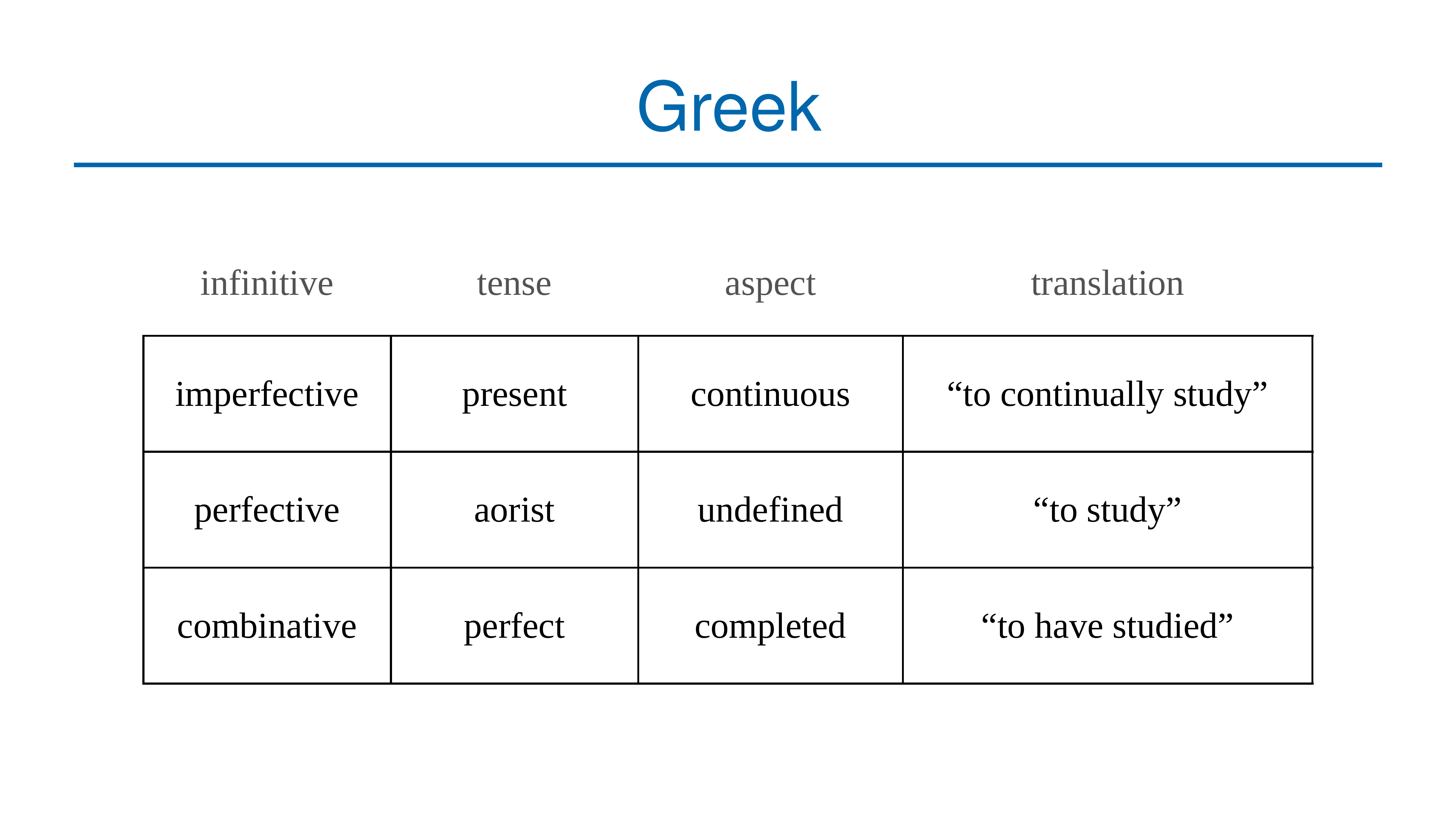

# Greek
| infinitive | tense | aspect | translation |
| --- | --- | --- | --- |
| imperfective | present | continuous | “to continually study” |
| perfective | aorist | undefined | “to study” |
| combinative | perfect | completed | “to have studied” |